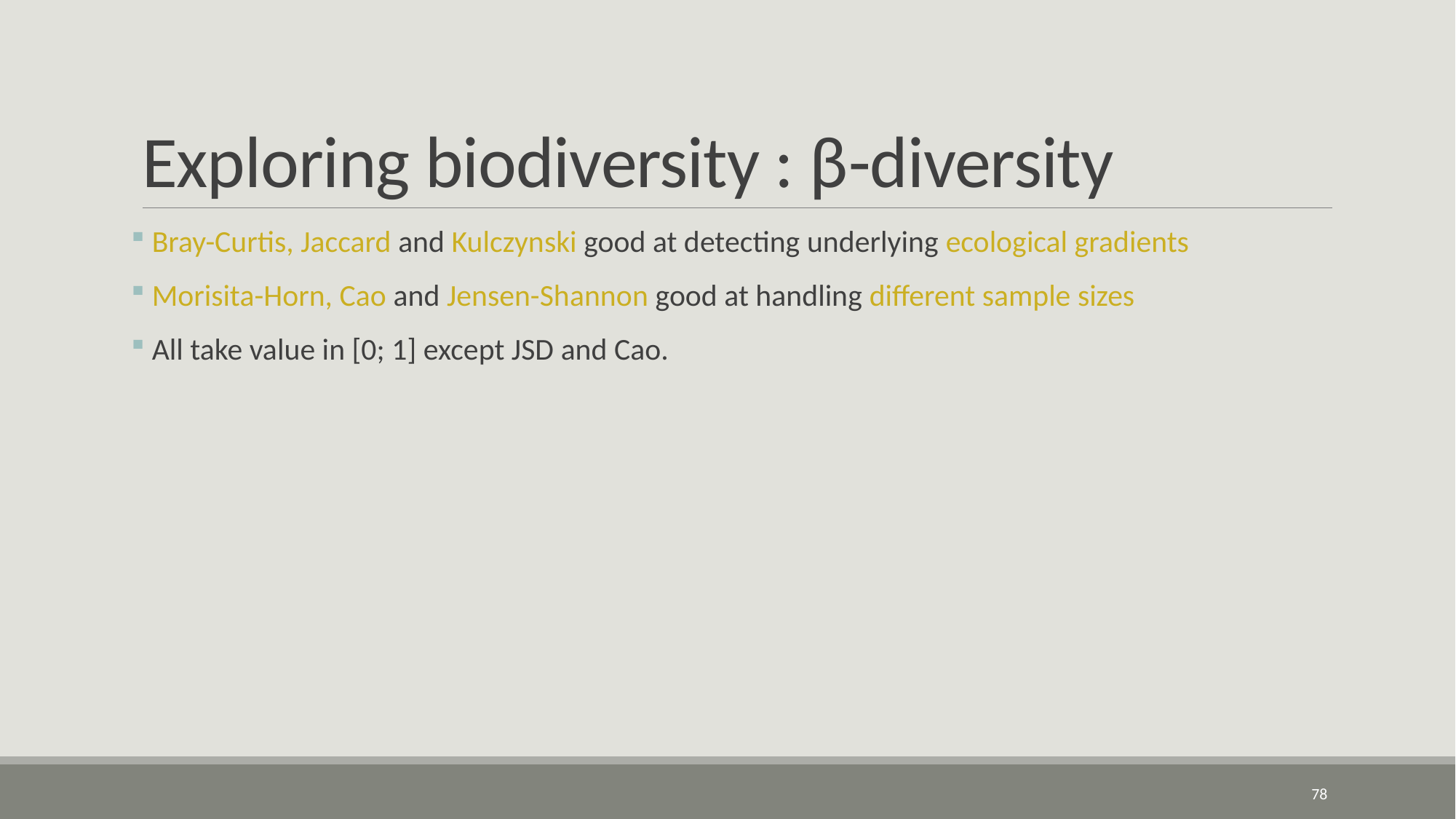

# Exploring biodiversity : β-diversity
 Bray-Curtis, Jaccard and Kulczynski good at detecting underlying ecological gradients
 Morisita-Horn, Cao and Jensen-Shannon good at handling different sample sizes
 All take value in [0; 1] except JSD and Cao.
78